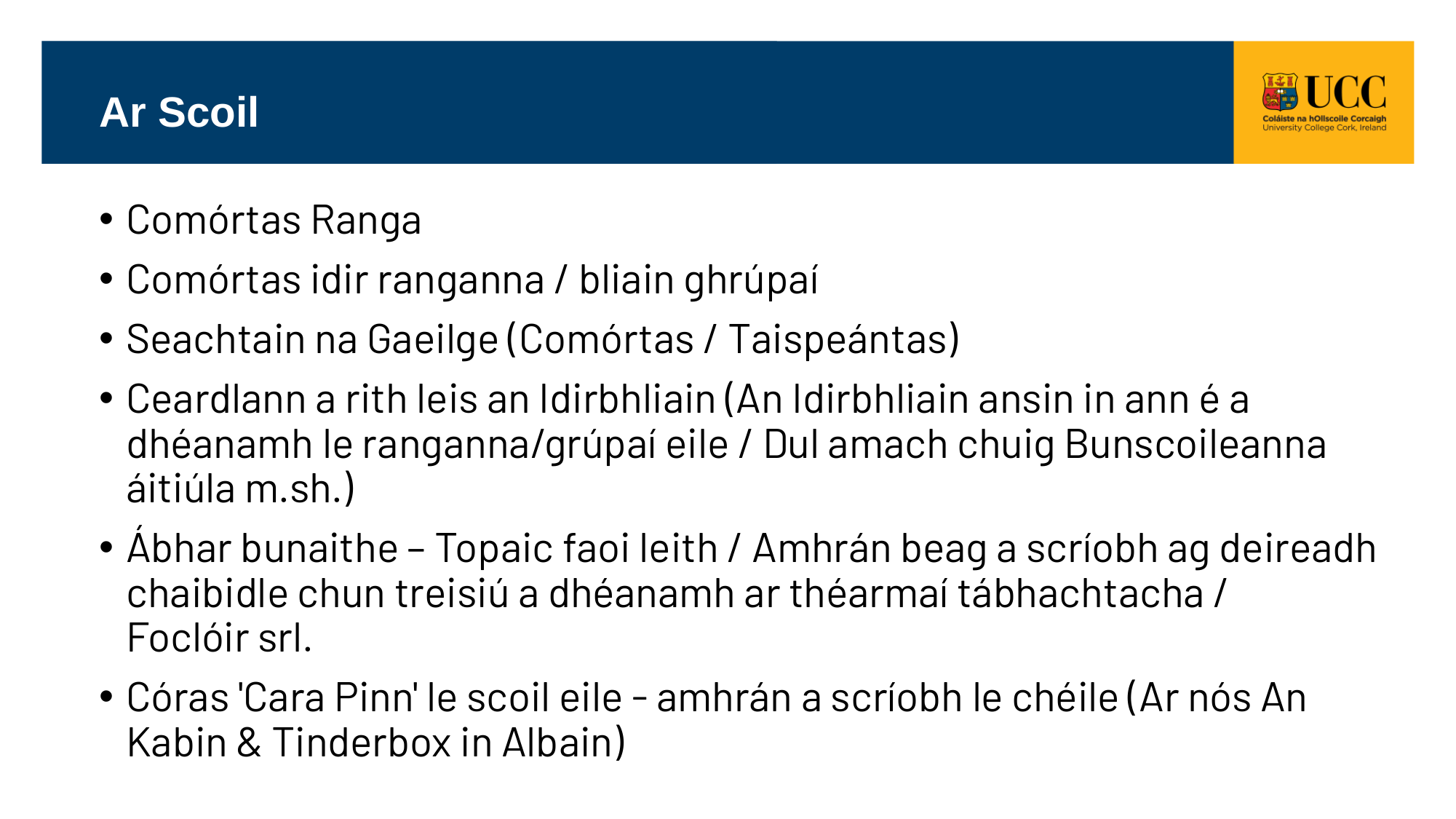

# Ar Scoil
Comórtas Ranga
Comórtas idir ranganna / bliain ghrúpaí
Seachtain na Gaeilge (Comórtas / Taispeántas)
Ceardlann a rith leis an Idirbhliain (An Idirbhliain ansin in ann é a dhéanamh le ranganna/grúpaí eile / Dul amach chuig Bunscoileanna áitiúla m.sh.)
Ábhar bunaithe – Topaic faoi leith / Amhrán beag a scríobh ag deireadh chaibidle chun treisiú a dhéanamh ar théarmaí tábhachtacha / Foclóir srl.
Córas 'Cara Pinn' le scoil eile - amhrán a scríobh le chéile (Ar nós An Kabin & Tinderbox in Albain)